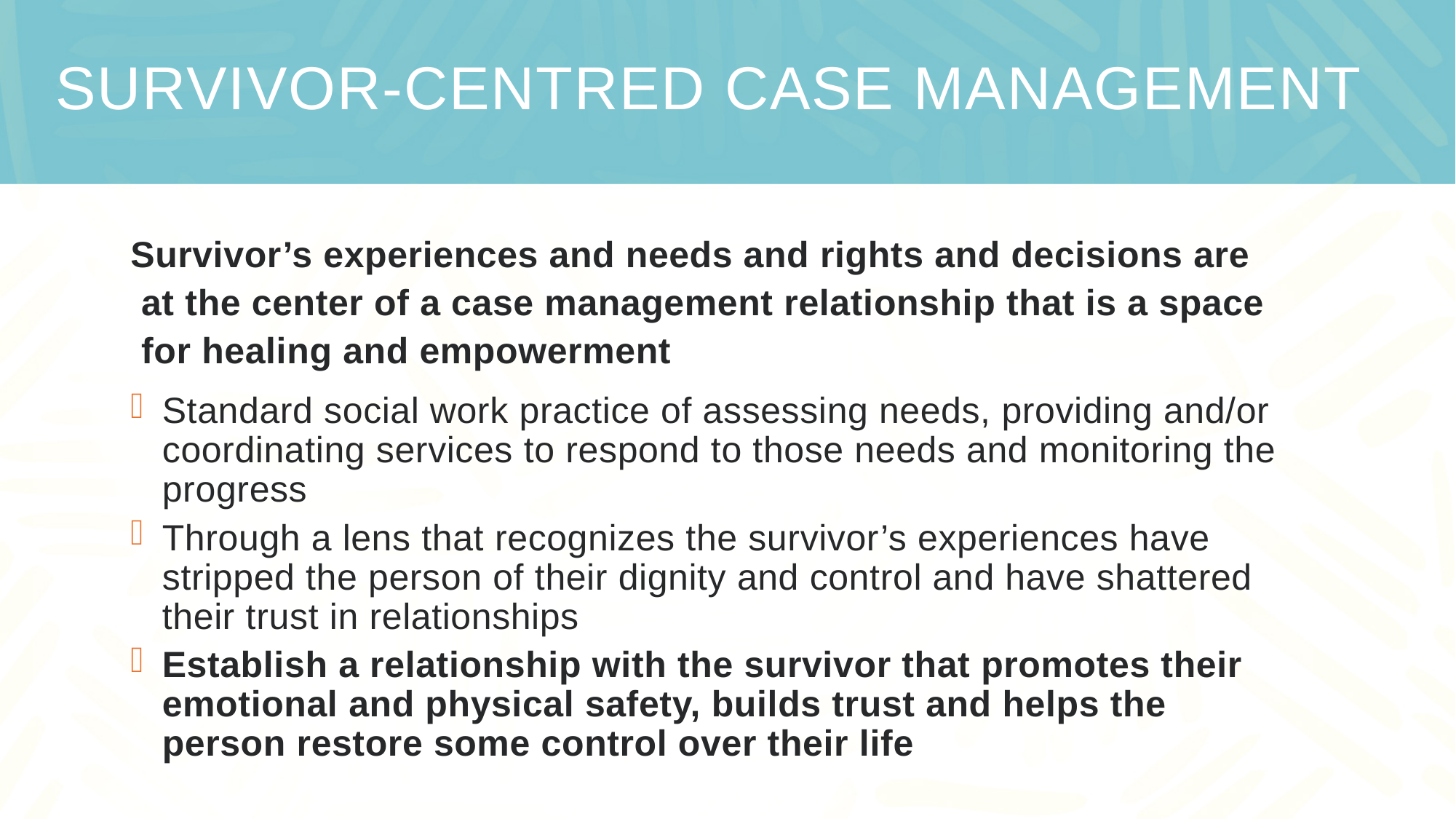

# Survivor-centred case management
Survivor’s experiences and needs and rights and decisions are at the center of a case management relationship that is a space for healing and empowerment
Standard social work practice of assessing needs, providing and/or coordinating services to respond to those needs and monitoring the progress
Through a lens that recognizes the survivor’s experiences have stripped the person of their dignity and control and have shattered their trust in relationships
Establish a relationship with the survivor that promotes their emotional and physical safety, builds trust and helps the person restore some control over their life